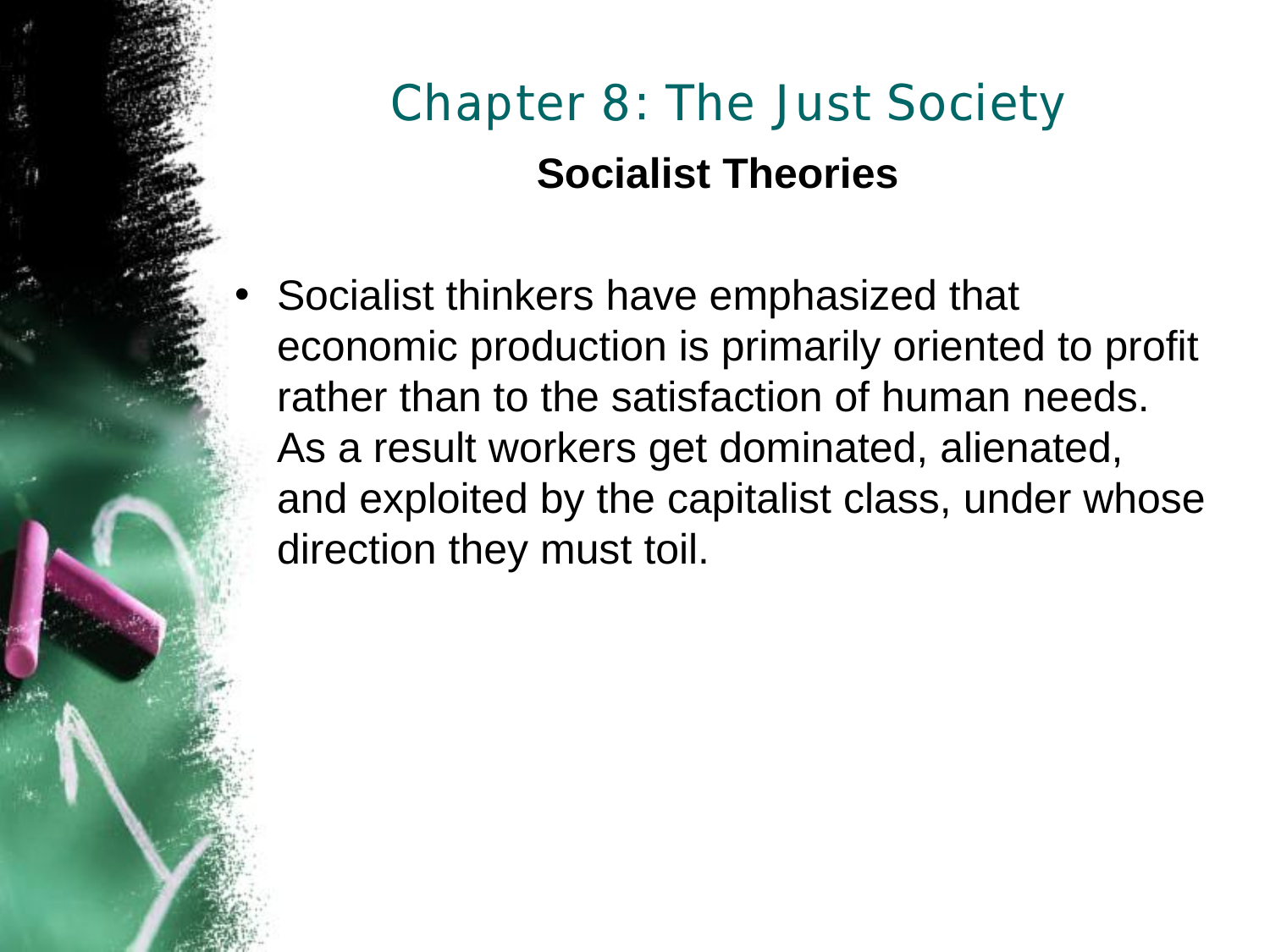

# Chapter 8: The Just Society
Socialist Theories

Socialist thinkers have emphasized that economic production is primarily oriented to profit rather than to the satisfaction of human needs. As a result workers get dominated, alienated, and exploited by the capitalist class, under whose direction they must toil.